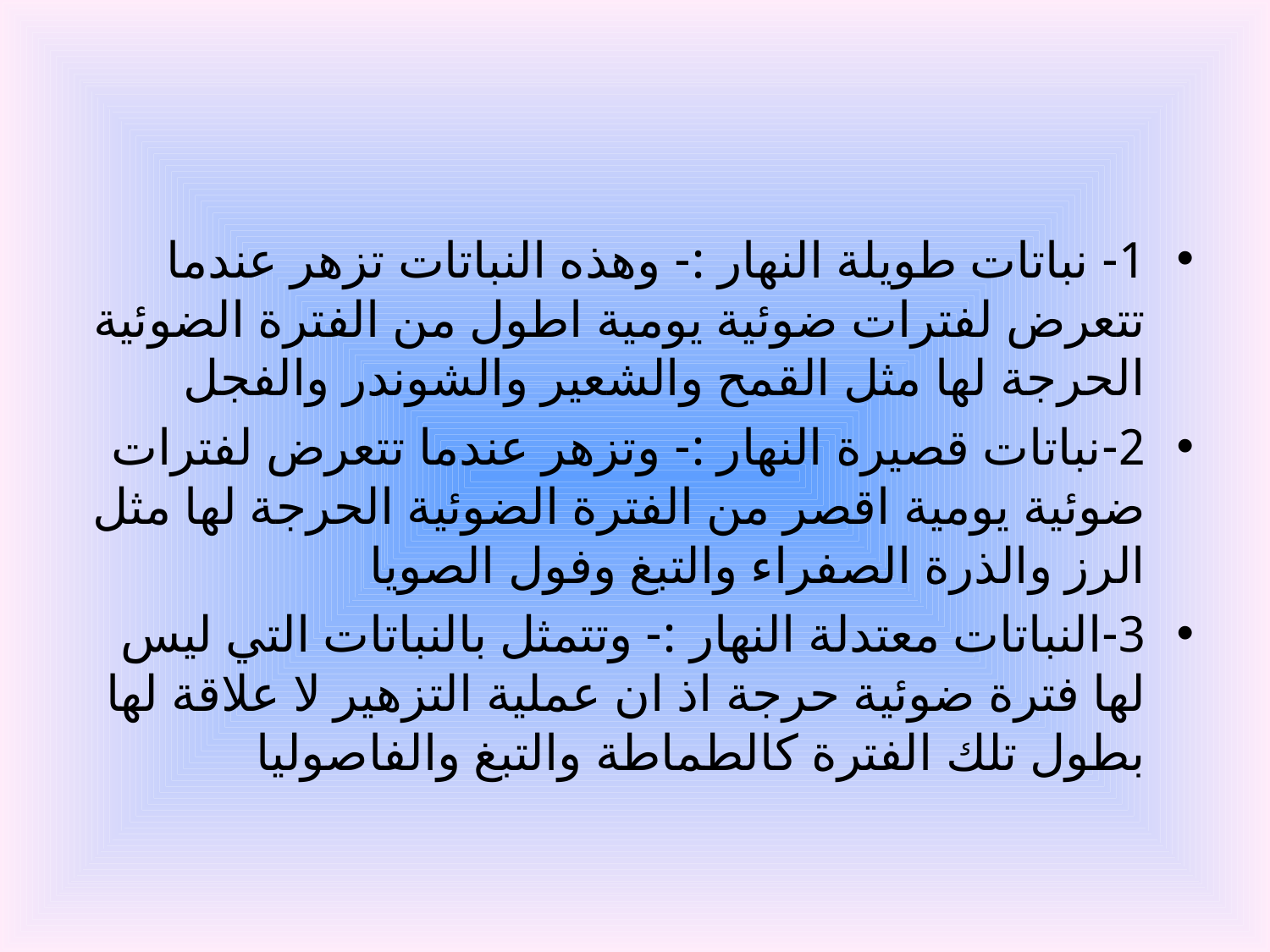

#
1- نباتات طويلة النهار :- وهذه النباتات تزهر عندما تتعرض لفترات ضوئية يومية اطول من الفترة الضوئية الحرجة لها مثل القمح والشعير والشوندر والفجل
2-نباتات قصيرة النهار :- وتزهر عندما تتعرض لفترات ضوئية يومية اقصر من الفترة الضوئية الحرجة لها مثل الرز والذرة الصفراء والتبغ وفول الصويا
3-النباتات معتدلة النهار :- وتتمثل بالنباتات التي ليس لها فترة ضوئية حرجة اذ ان عملية التزهير لا علاقة لها بطول تلك الفترة كالطماطة والتبغ والفاصوليا